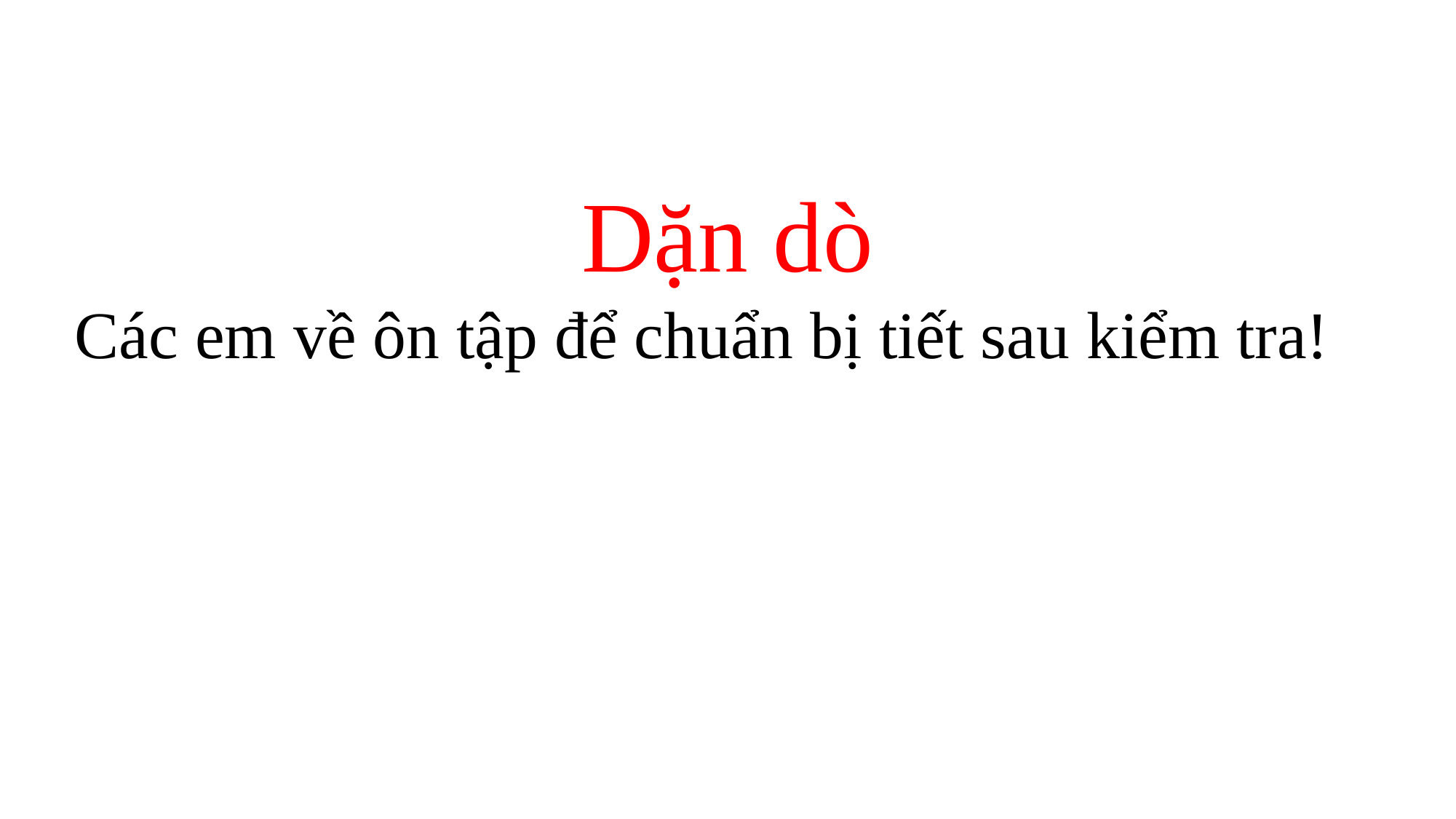

Dặn dò
 Các em về ôn tập để chuẩn bị tiết sau kiểm tra!